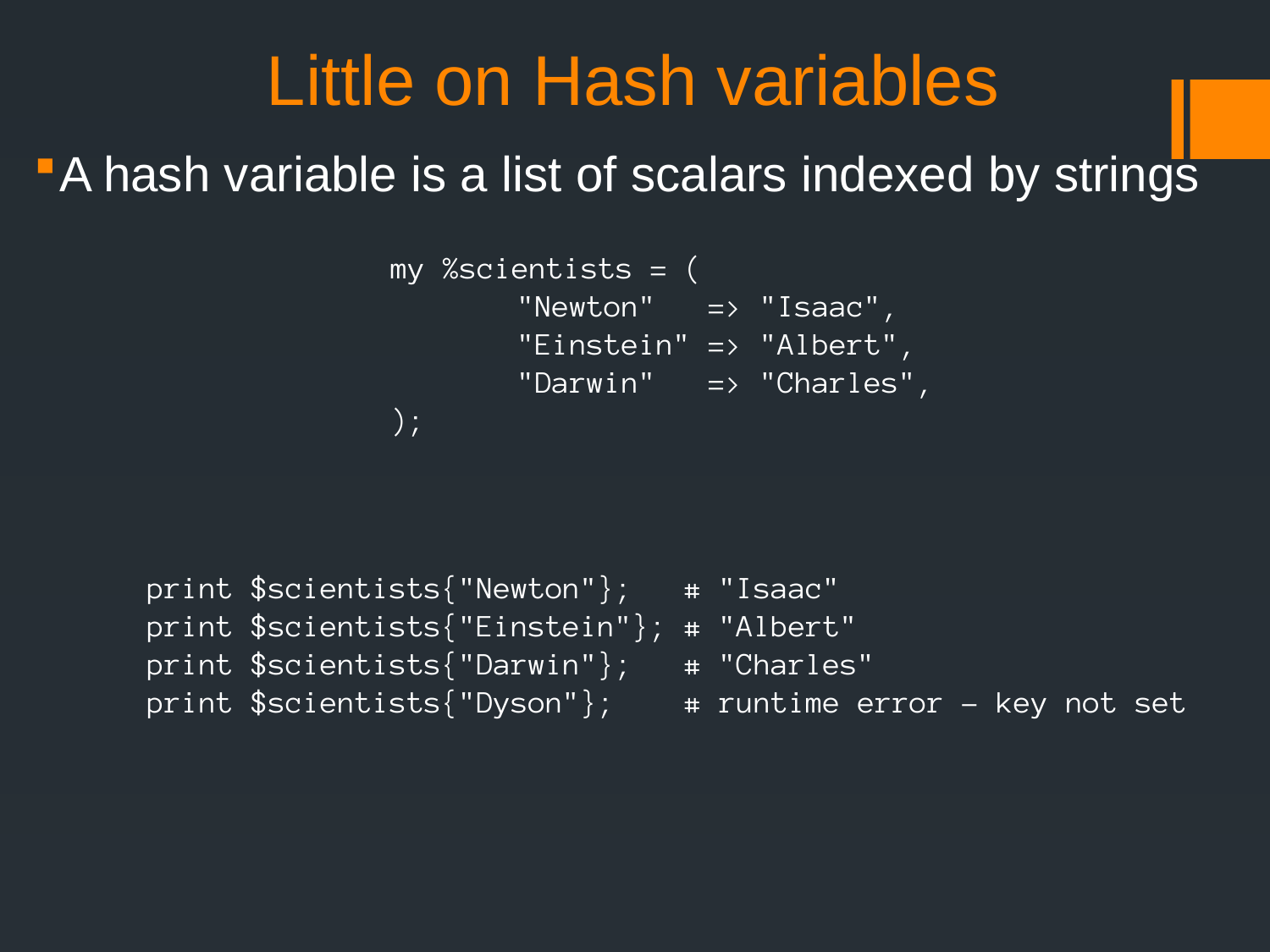

# Little on Hash variables
A hash variable is a list of scalars indexed by strings
my %scientists = (
	"Newton"   => "Isaac",
	"Einstein" => "Albert",
	"Darwin"   => "Charles",
);
print $scientists{"Newton"};   # "Isaac"
print $scientists{"Einstein"}; # "Albert"
print $scientists{"Darwin"};   # "Charles"
print $scientists{"Dyson"};    # runtime error - key not set